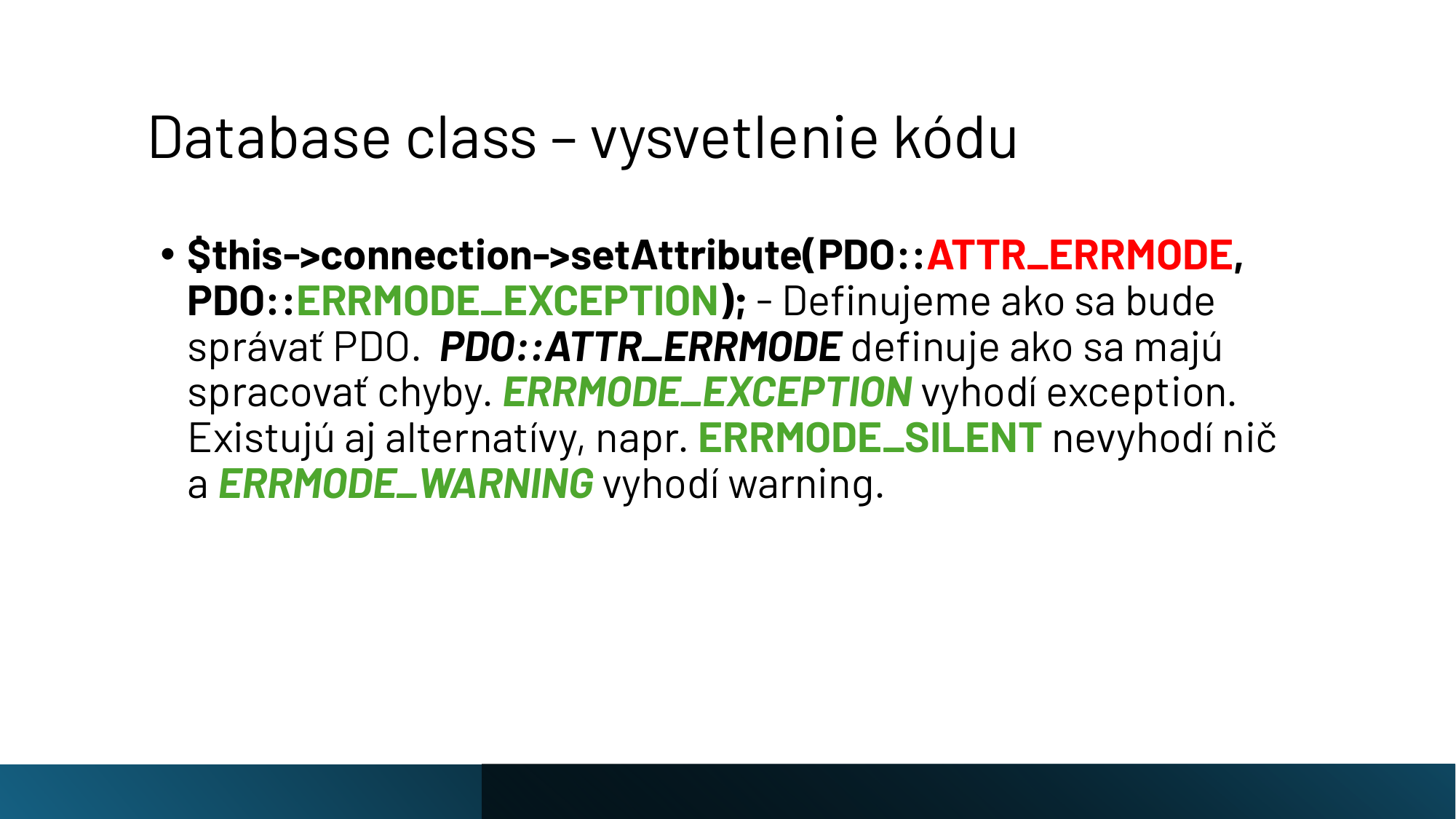

# Database class – vysvetlenie kódu
$this->connection->setAttribute(PDO::ATTR_ERRMODE, PDO::ERRMODE_EXCEPTION); - Definujeme ako sa bude správať PDO.  PDO::ATTR_ERRMODE definuje ako sa majú spracovať chyby. ERRMODE_EXCEPTION vyhodí exception. Existujú aj alternatívy, napr. ERRMODE_SILENT nevyhodí nič a ERRMODE_WARNING vyhodí warning.